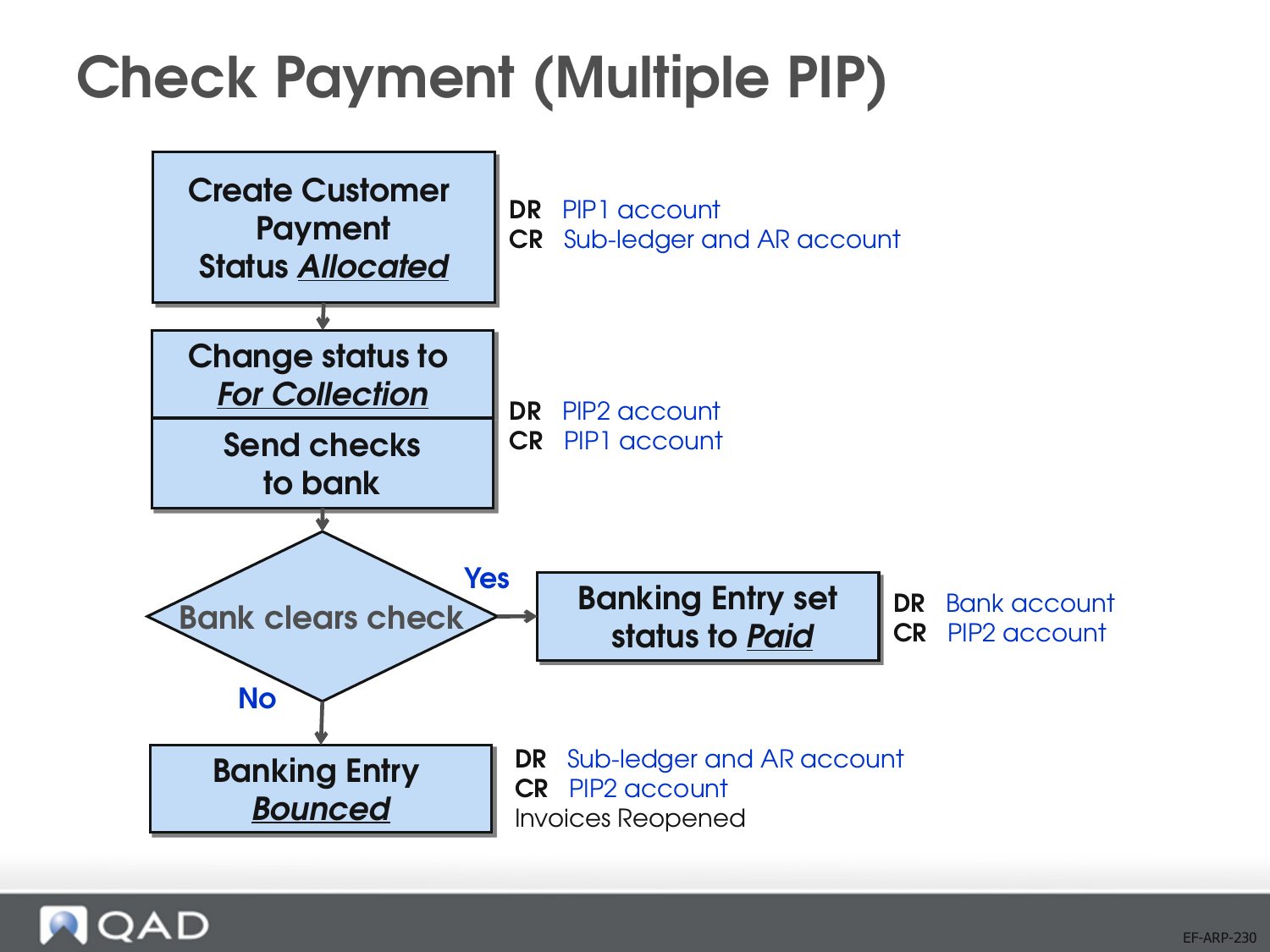

# Check Payment (Multiple PIP)
Create Customer
Payment
Status Allocated
DR   PIP1 account
CR   Sub-ledger and AR account
Change status to
For Collection
DR   PIP2 account
CR   PIP1 account
Send checks
to bank
Bank clears check
Yes
DR   Bank account
CR   PIP2 account
Banking Entry set
 status to Paid
No
DR   Sub-ledger and AR account
CR   PIP2 account
Invoices Reopened
Banking Entry
Bounced
EF-ARP-230